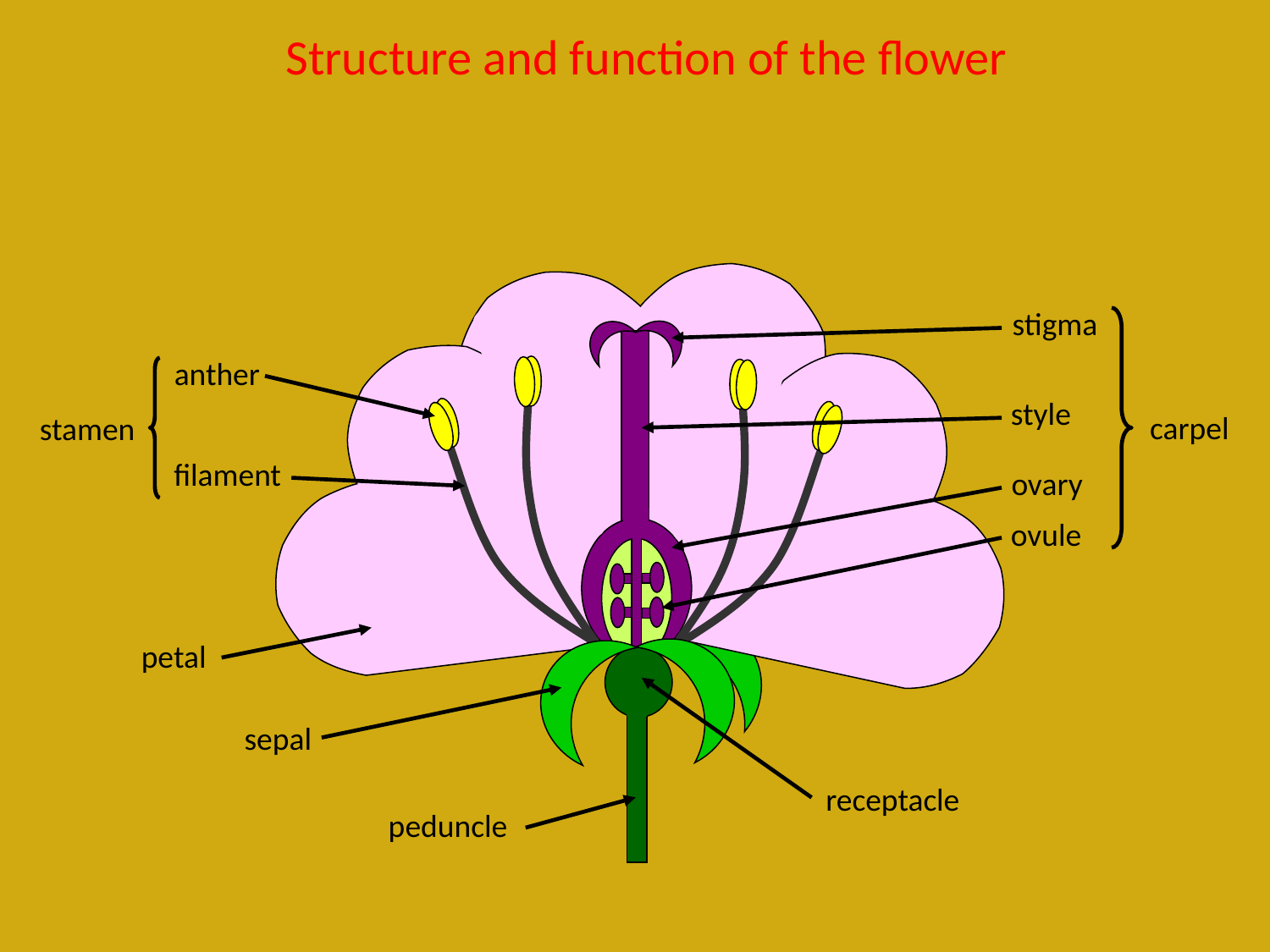

# Structure and function of the flower

stigma

anther

style
carpel
stamen

filament
ovary

ovule

petal

sepal
receptacle

peduncle